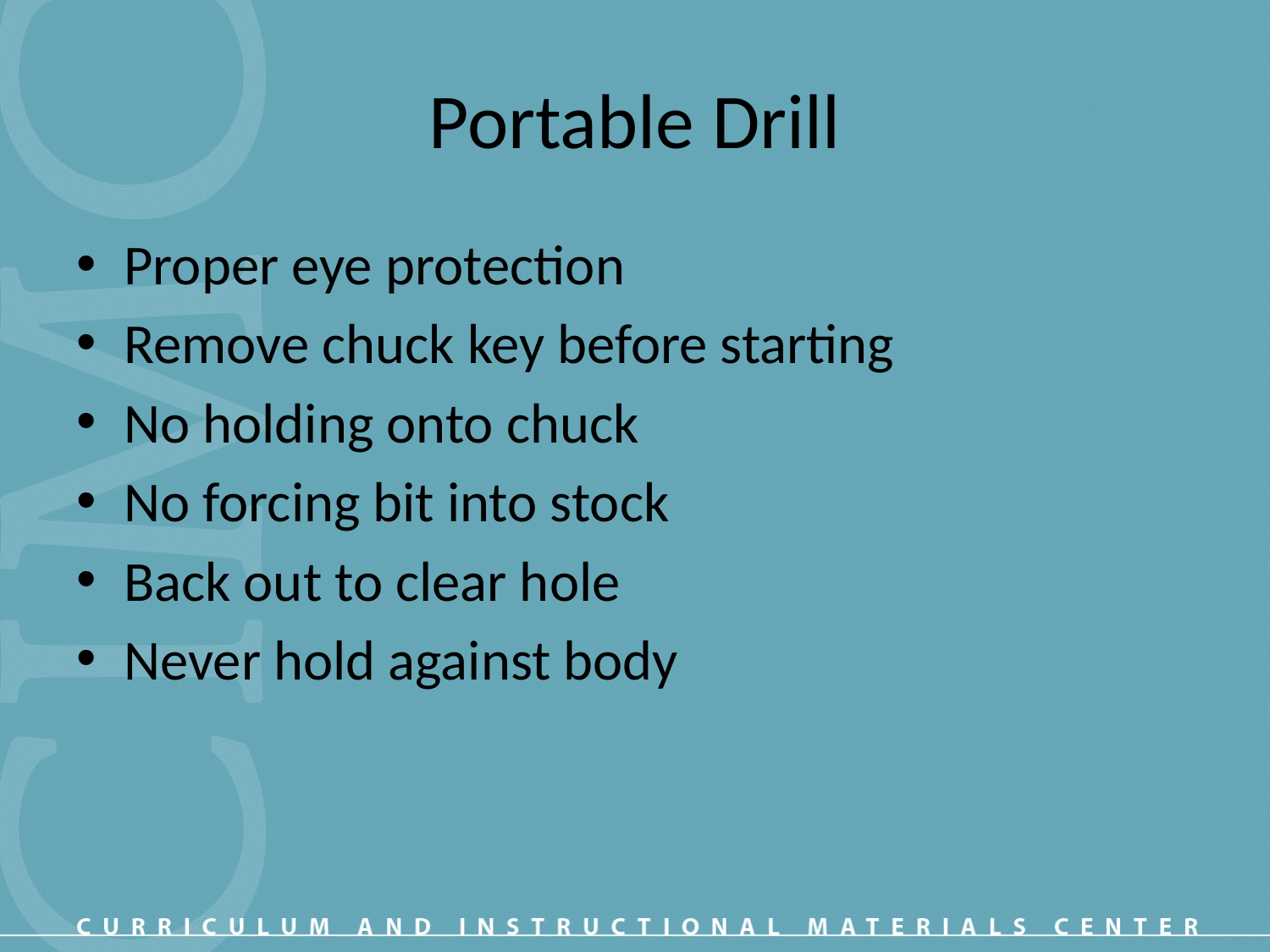

# Portable Drill
Proper eye protection
Remove chuck key before starting
No holding onto chuck
No forcing bit into stock
Back out to clear hole
Never hold against body